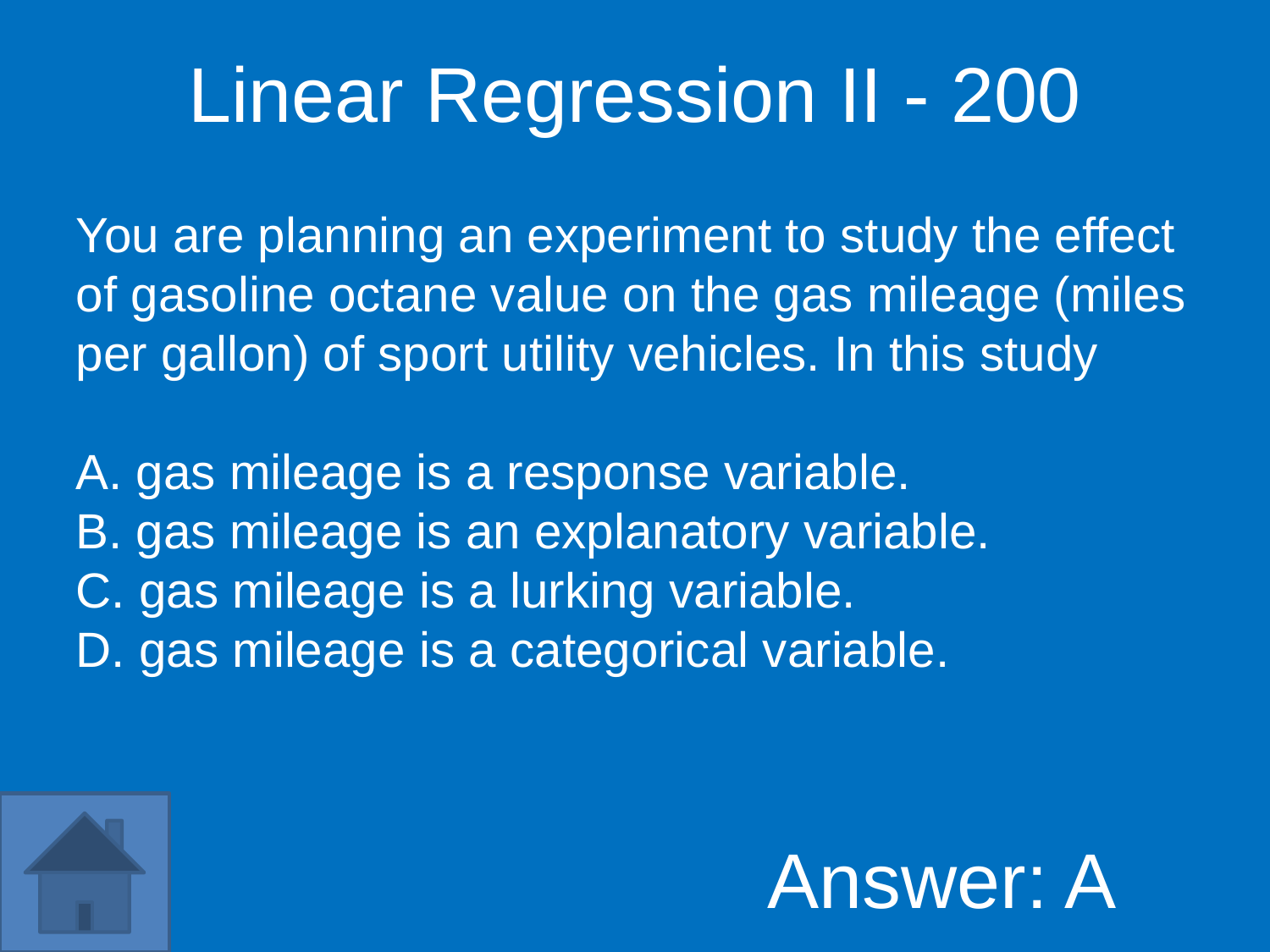

Linear Regression II - 200
You are planning an experiment to study the effect of gasoline octane value on the gas mileage (miles per gallon) of sport utility vehicles. In this study

A. gas mileage is a response variable.
B. gas mileage is an explanatory variable.
C. gas mileage is a lurking variable.
D. gas mileage is a categorical variable.

Answer: A